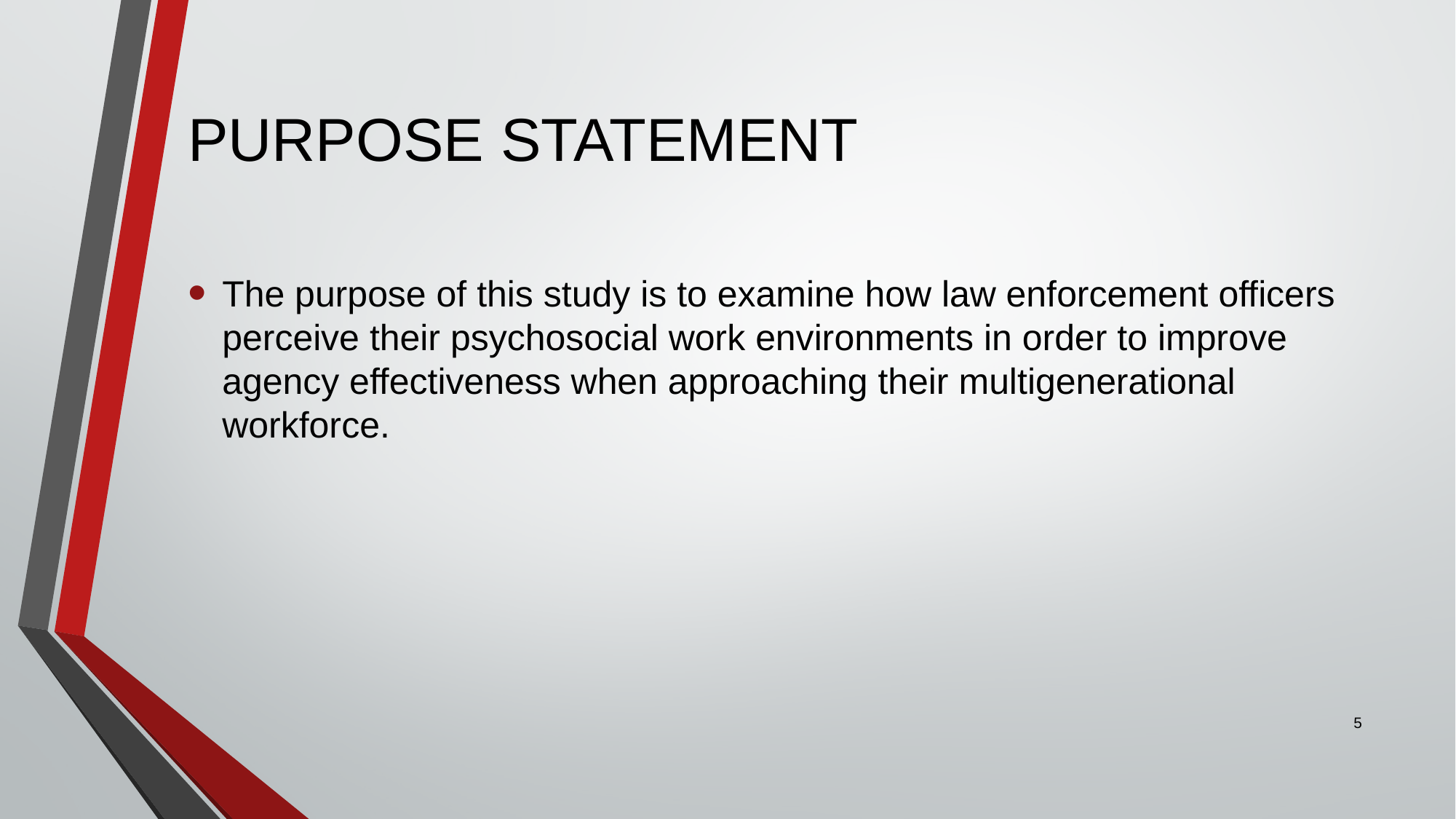

# PURPOSE STATEMENT
The purpose of this study is to examine how law enforcement officers perceive their psychosocial work environments in order to improve agency effectiveness when approaching their multigenerational workforce.

5